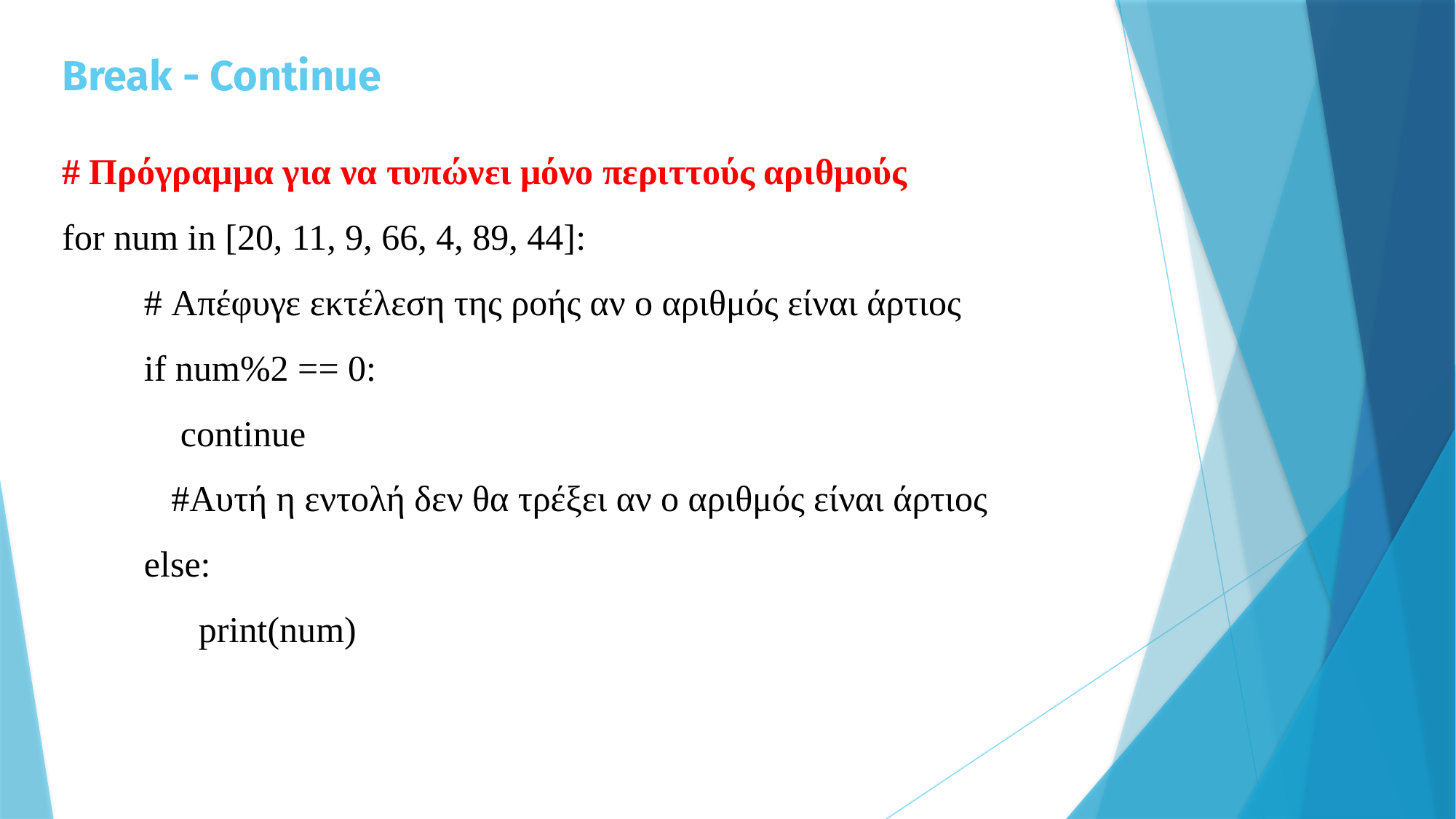

# Break - Continue
# Πρόγραμμα για να τυπώνει μόνο περιττούς αριθμούς
for num in [20, 11, 9, 66, 4, 89, 44]:
         # Απέφυγε εκτέλεση της ροής αν ο αριθμός είναι άρτιος
         if num%2 == 0:
             continue
            #Αυτή η εντολή δεν θα τρέξει αν ο αριθμός είναι άρτιος
         else:
               print(num)